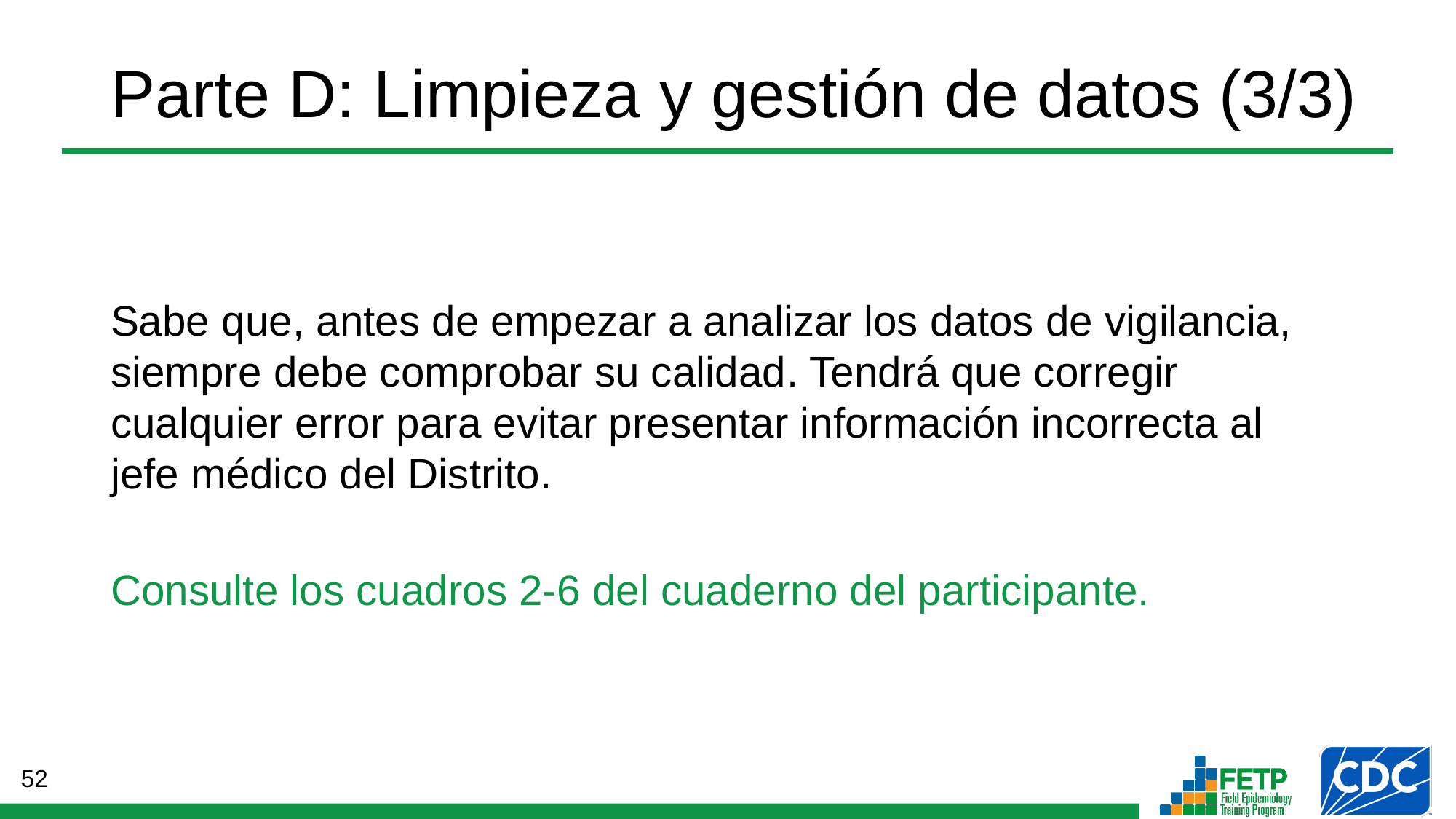

# Parte D: Limpieza y gestión de datos (3/3)
Sabe que, antes de empezar a analizar los datos de vigilancia, siempre debe comprobar su calidad. Tendrá que corregir cualquier error para evitar presentar información incorrecta al jefe médico del Distrito.

Consulte los cuadros 2-6 del cuaderno del participante.